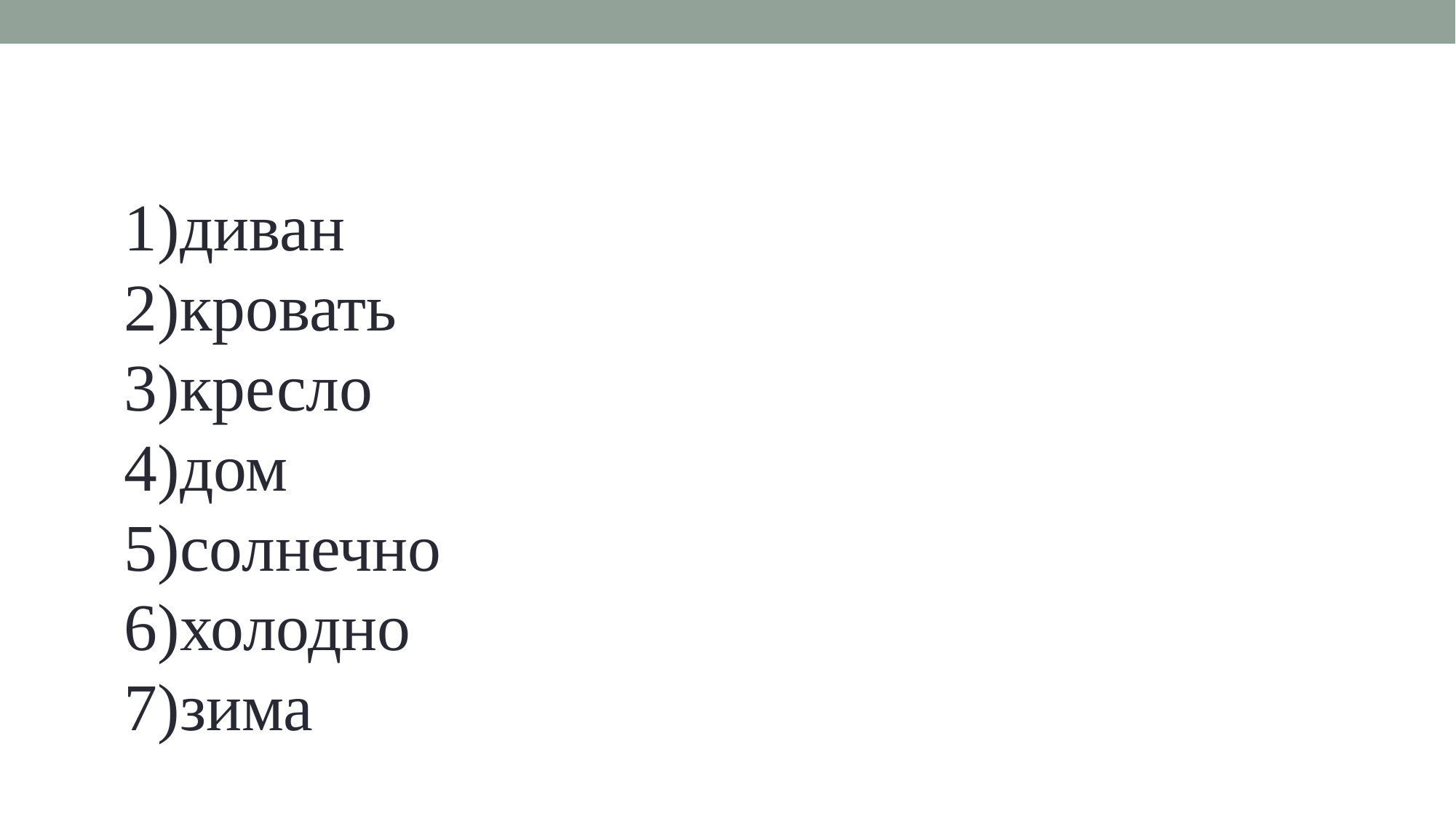

1)диван
2)кровать
3)кресло
4)дом
5)солнечно
6)холодно
7)зима